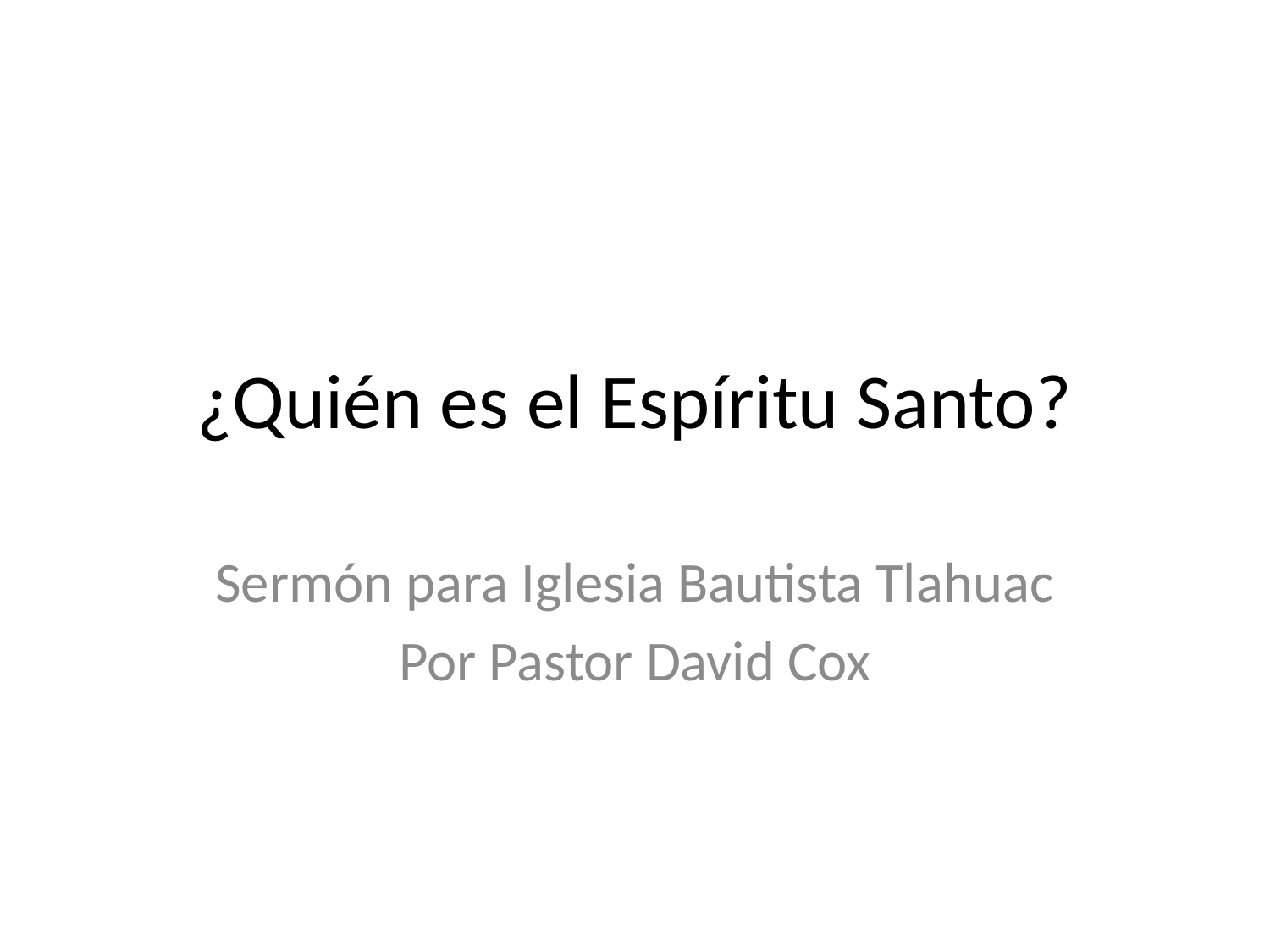

# ¿Quién es el Espíritu Santo?
Sermón para Iglesia Bautista Tlahuac
Por Pastor David Cox